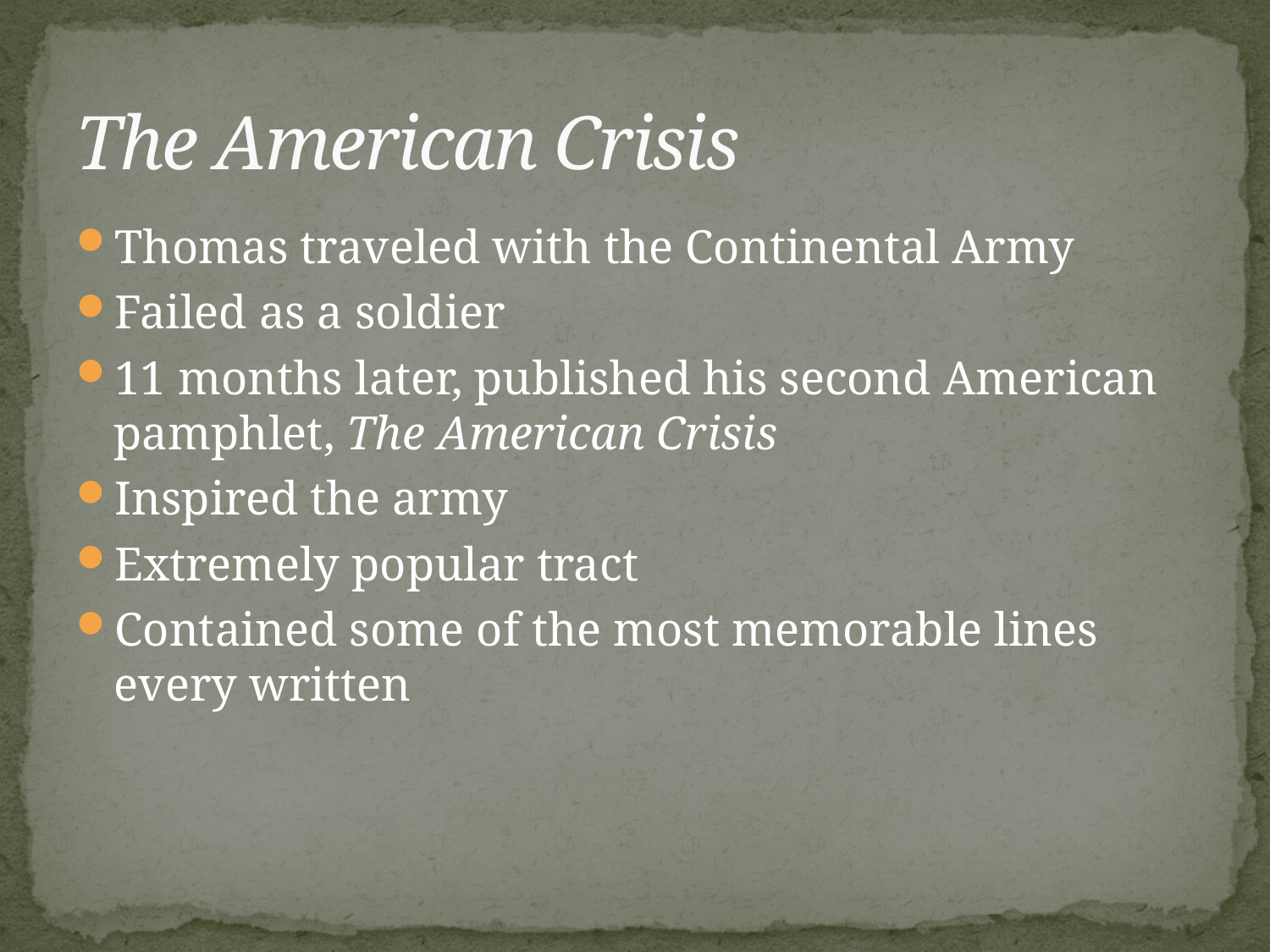

# The American Crisis
Thomas traveled with the Continental Army
Failed as a soldier
11 months later, published his second American pamphlet, The American Crisis
Inspired the army
Extremely popular tract
Contained some of the most memorable lines every written